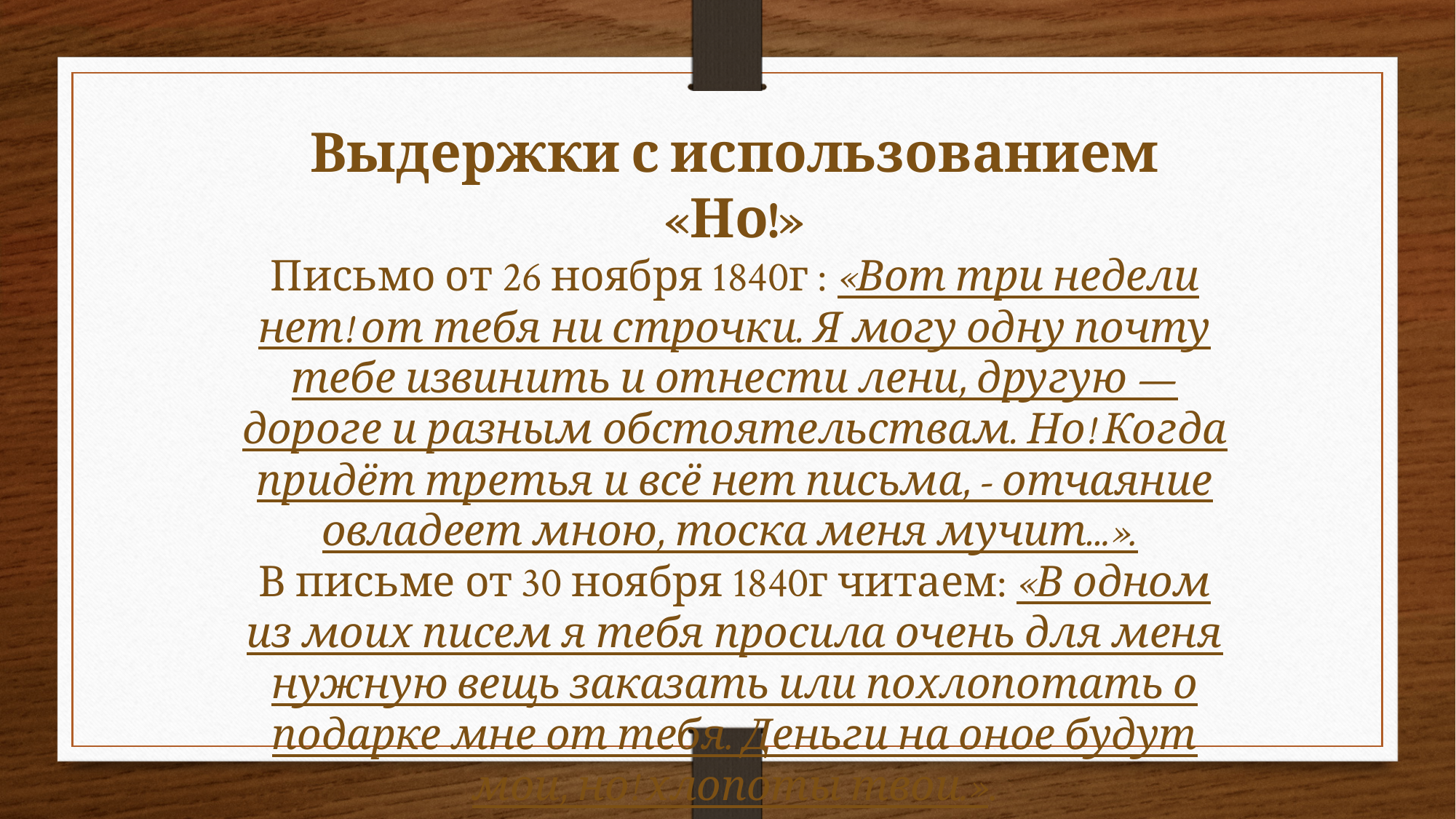

Выдержки с использованием «Но!»
Письмо от 26 ноября 1840г : «Вот три недели нет! от тебя ни строчки. Я могу одну почту тебе извинить и отнести лени, другую — дороге и разным обстоятельствам. Но! Когда придёт третья и всё нет письма, - отчаяние овладеет мною, тоска меня мучит...».
В письме от 30 ноября 1840г читаем: «В одном из моих писем я тебя просила очень для меня нужную вещь заказать или похлопотать о подарке мне от тебя. Деньги на оное будут мои, но! хлопоты твои.».